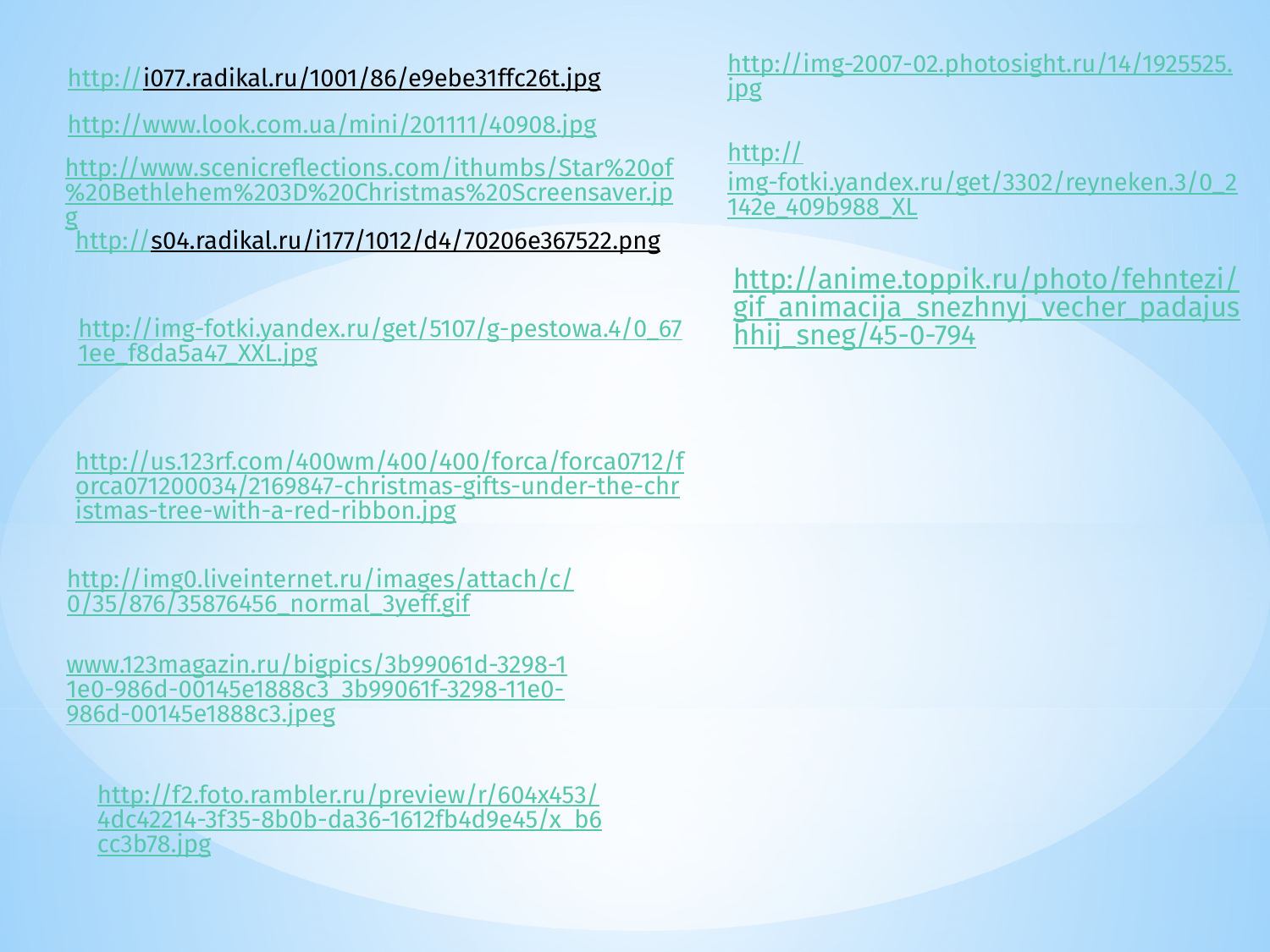

http://img-2007-02.photosight.ru/14/1925525.jpg
http://i077.radikal.ru/1001/86/e9ebe31ffc26t.jpg
http://www.look.com.ua/mini/201111/40908.jpg
http://img-fotki.yandex.ru/get/3302/reyneken.3/0_2142e_409b988_XL
http://www.scenicreflections.com/ithumbs/Star%20of%20Bethlehem%203D%20Christmas%20Screensaver.jpg
http://s04.radikal.ru/i177/1012/d4/70206e367522.png
http://anime.toppik.ru/photo/fehntezi/gif_animacija_snezhnyj_vecher_padajushhij_sneg/45-0-794
http://img-fotki.yandex.ru/get/5107/g-pestowa.4/0_671ee_f8da5a47_XXL.jpg
http://us.123rf.com/400wm/400/400/forca/forca0712/forca071200034/2169847-christmas-gifts-under-the-christmas-tree-with-a-red-ribbon.jpg
http://img0.liveinternet.ru/images/attach/c/0/35/876/35876456_normal_3yeff.gif
www.123magazin.ru/bigpics/3b99061d-3298-11e0-986d-00145e1888c3_3b99061f-3298-11e0-986d-00145e1888c3.jpeg
http://f2.foto.rambler.ru/preview/r/604x453/4dc42214-3f35-8b0b-da36-1612fb4d9e45/x_b6cc3b78.jpg